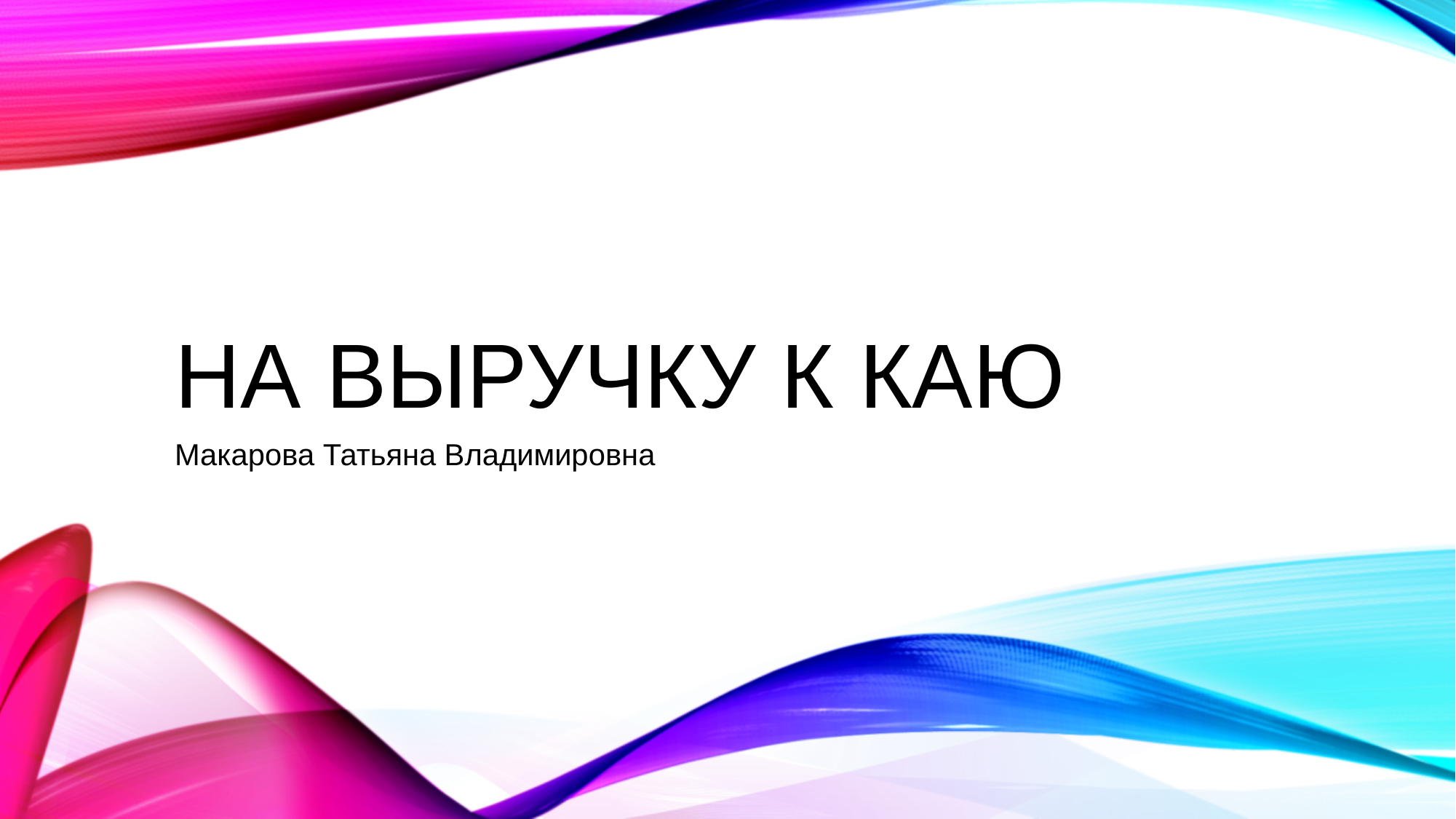

# На выручку к Каю
Макарова Татьяна Владимировна